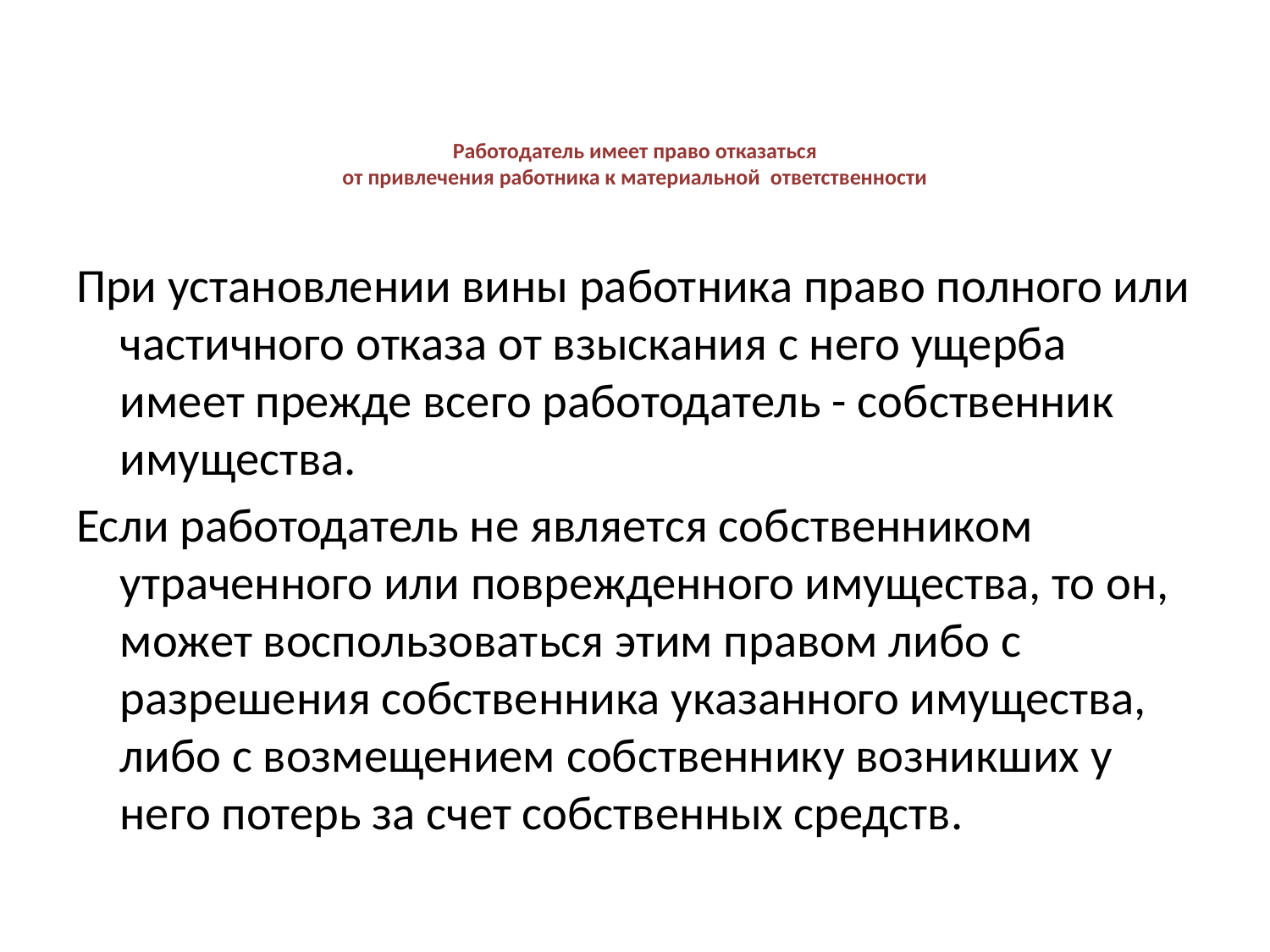

# Работодатель имеет право отказаться от привлечения работника к материальной  ответственности
При установлении вины работника право полного или частичного отказа от взыскания с него ущерба имеет прежде всего работодатель - собственник имущества.
Если работодатель не является собственником утраченного или поврежденного имущества, то он, может воспользоваться этим правом либо с разрешения собственника указанного имущества, либо с возмещением собственнику возникших у него потерь за счет собственных средств.